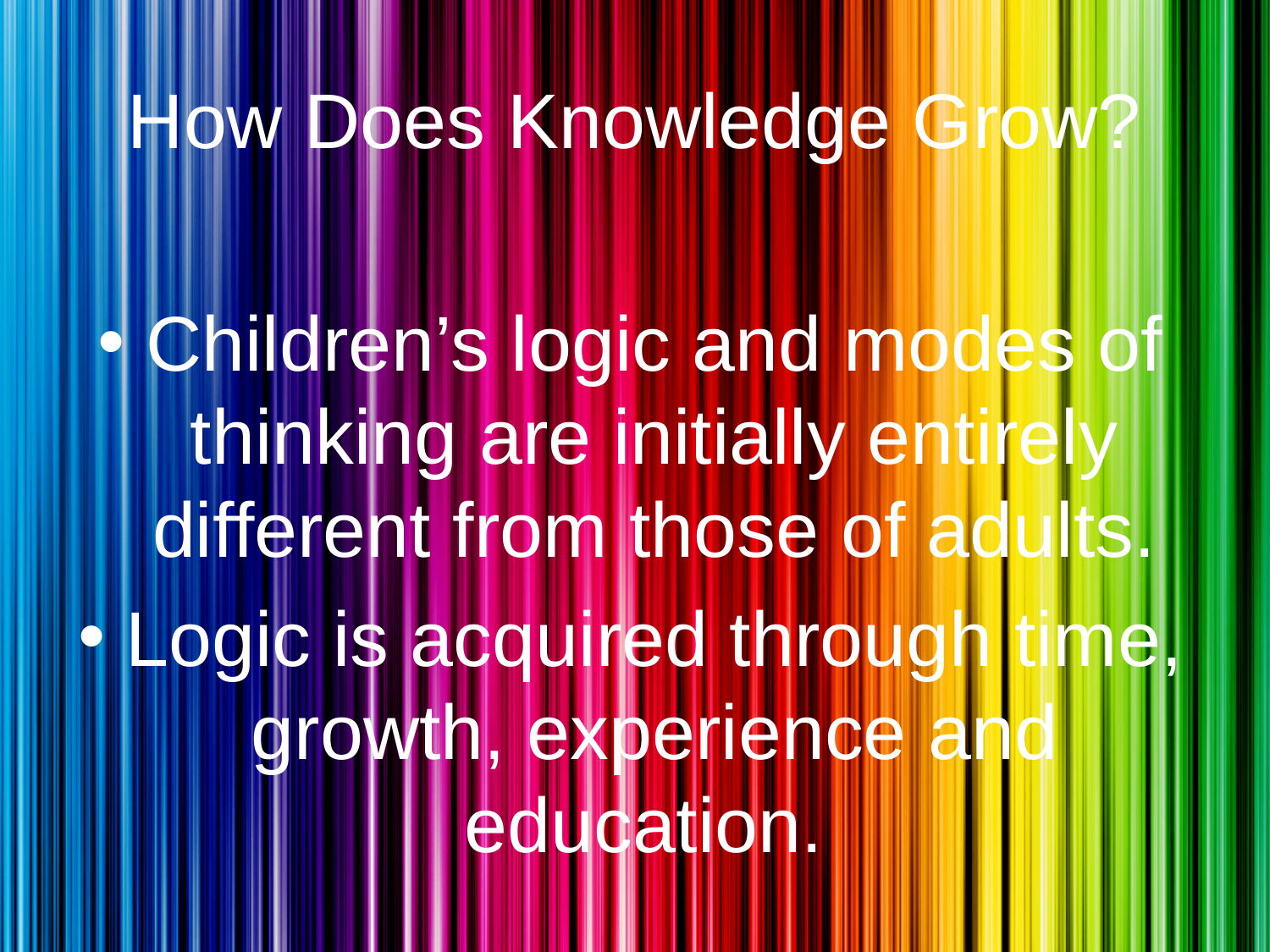

# How Does Knowledge Grow?
Children’s logic and modes of thinking are initially entirely different from those of adults.
Logic is acquired through time, growth, experience and education.